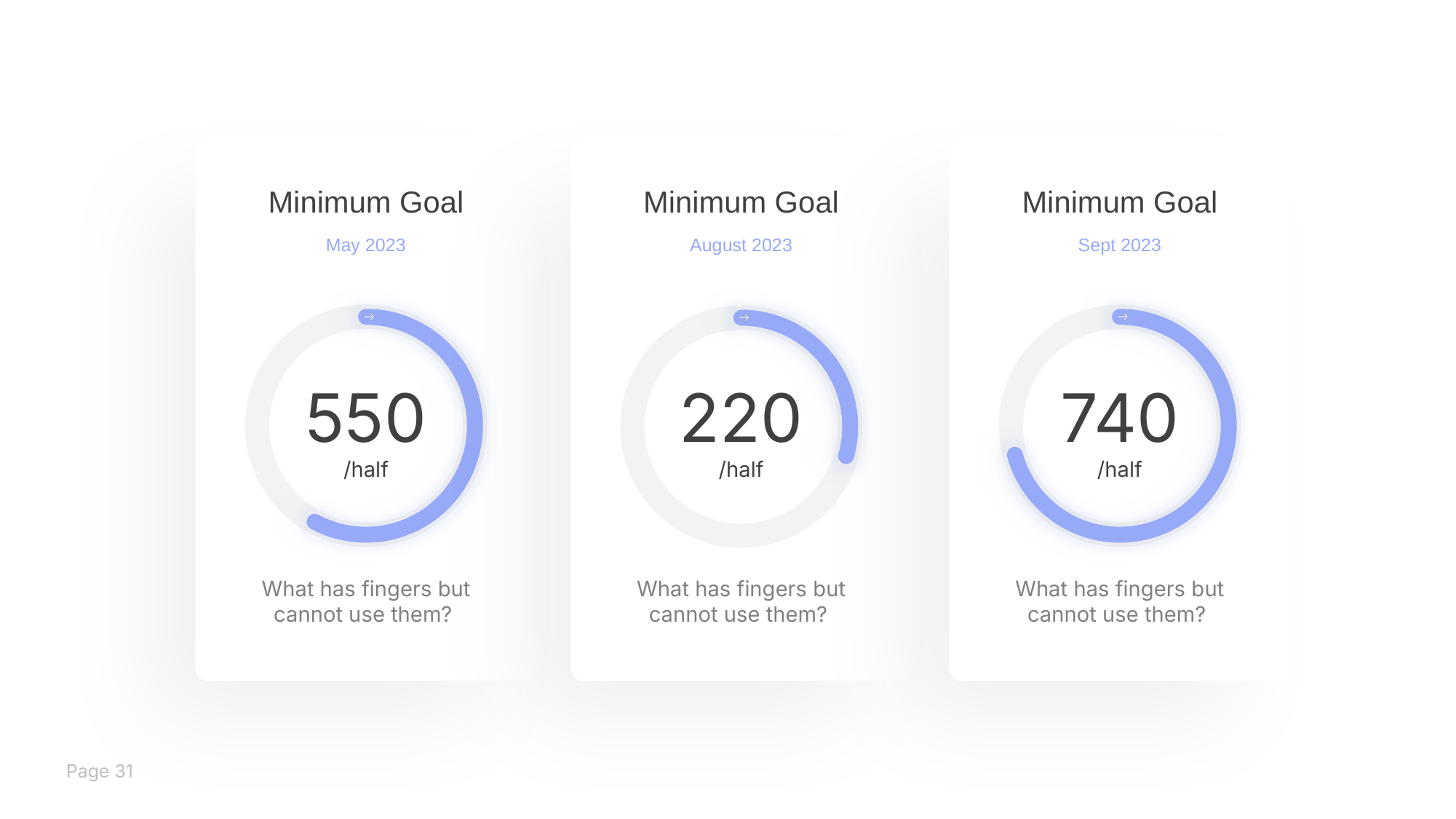

Minimum Goal
Minimum Goal
Minimum Goal
May 2023
August 2023
Sept 2023

740
/half

220
/half
550
/half
What has fingers but cannot use them?
What has fingers but cannot use them?
What has fingers but cannot use them?